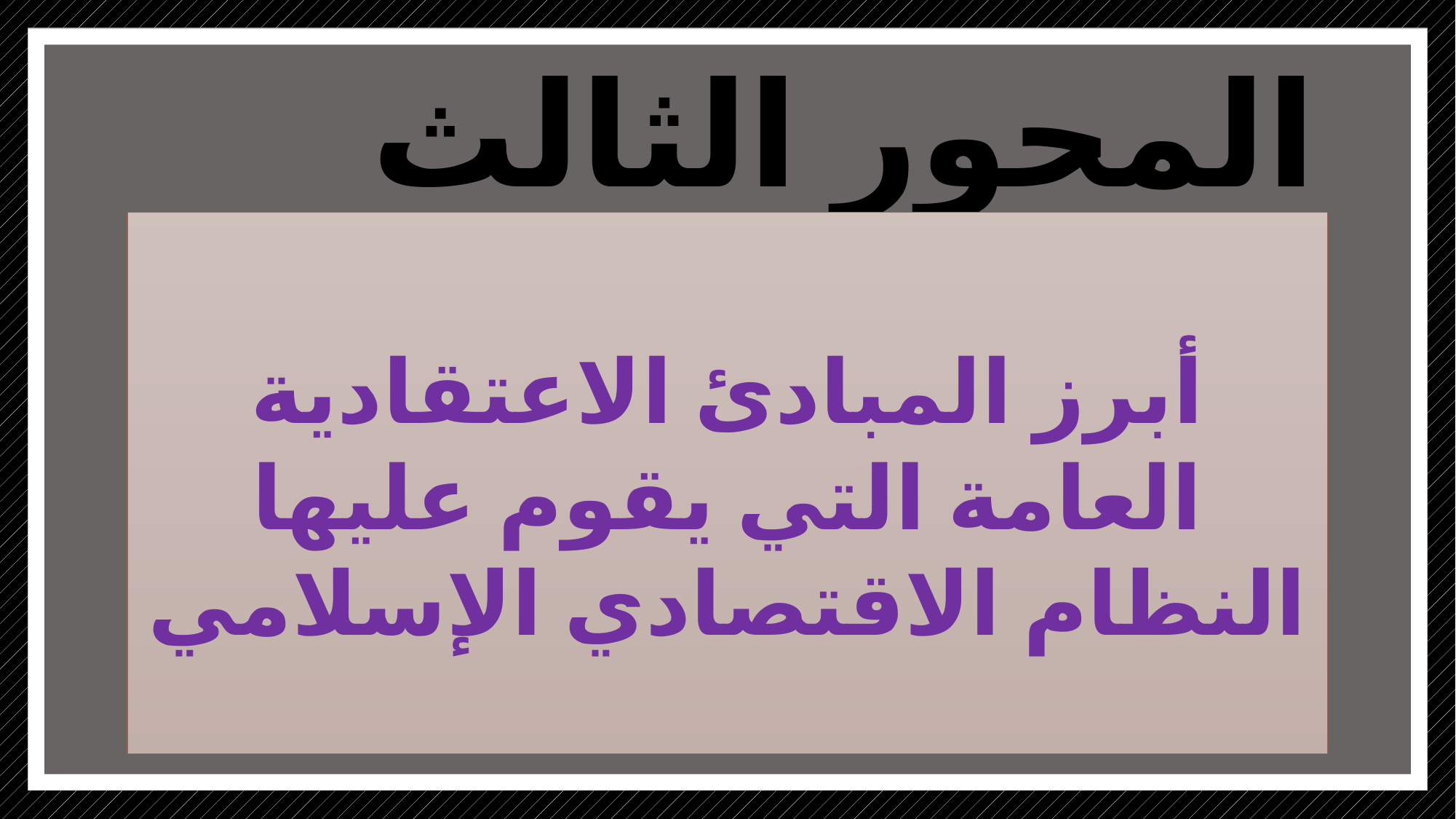

# المحور الثالث

أبرز المبادئ الاعتقادية العامة التي يقوم عليها النظام الاقتصادي الإسلامي